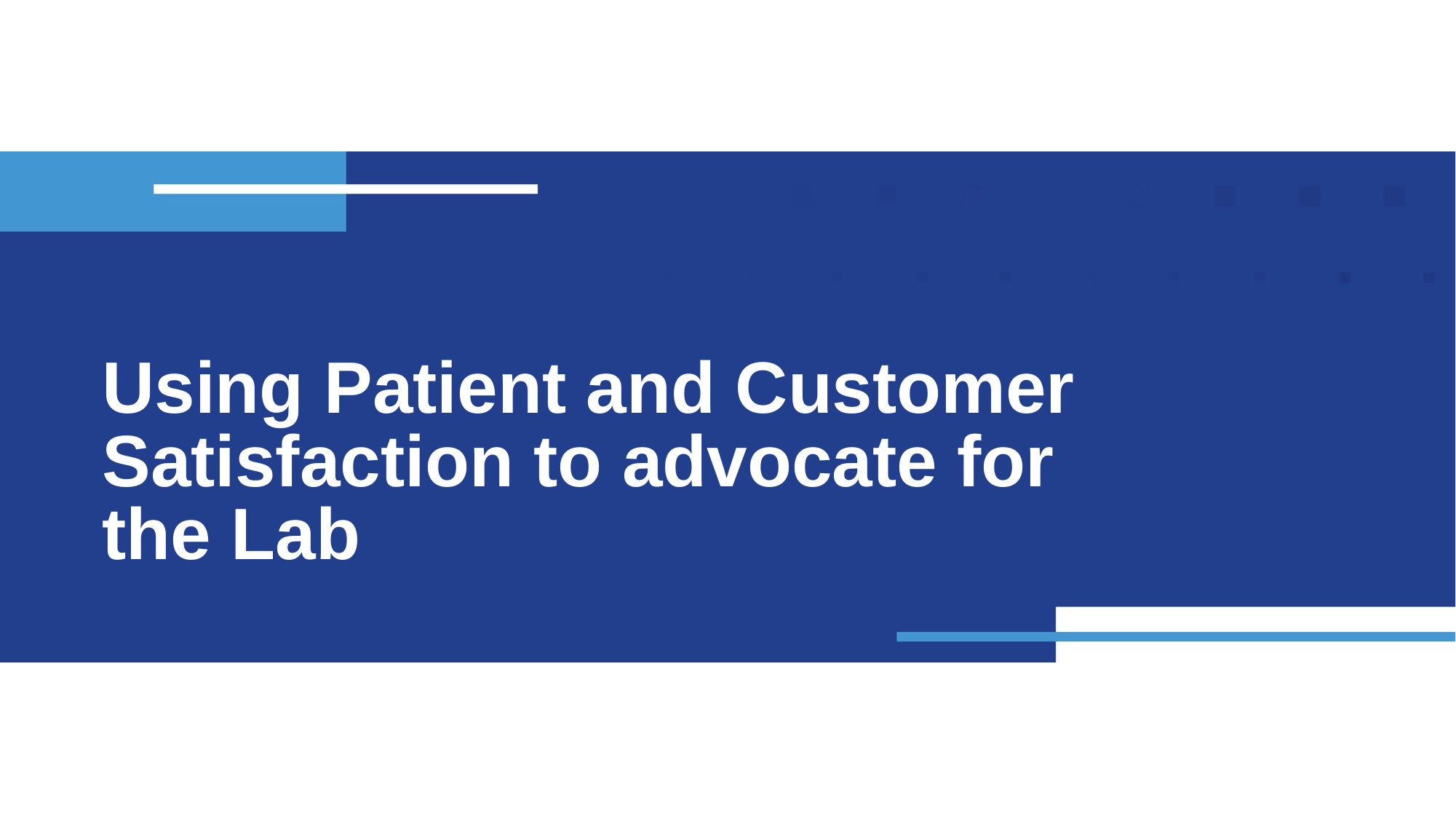

# Using Patient and Customer Satisfaction to advocate for the Lab